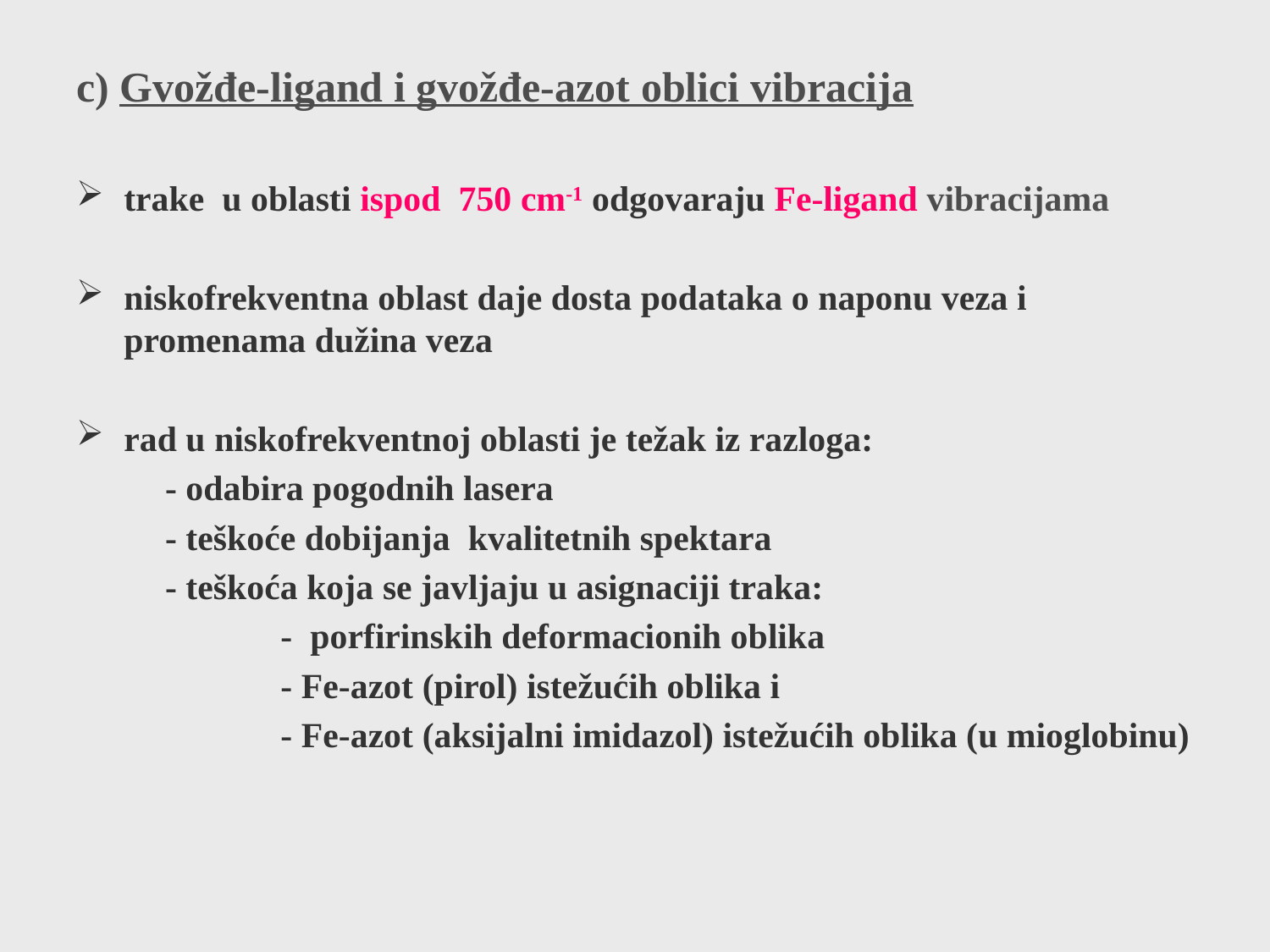

c) Gvožđe-ligand i gvožđe-azot oblici vibracija

trake  u oblasti ispod  750 cm-1 odgovaraju Fe-ligand vibracijama

niskofrekventna oblast daje dosta podataka o naponu veza i  promenama dužina veza

rad u niskofrekventnoj oblasti je težak iz razloga:
          - odabira pogodnih lasera
          - teškoće dobijanja  kvalitetnih spektara
          - teškoća koja se javljaju u asignaciji traka:
                       -  porfirinskih deformacionih oblika
                       - Fe-azot (pirol) istežućih oblika i
                       - Fe-azot (aksijalni imidazol) istežućih oblika (u mioglobinu)